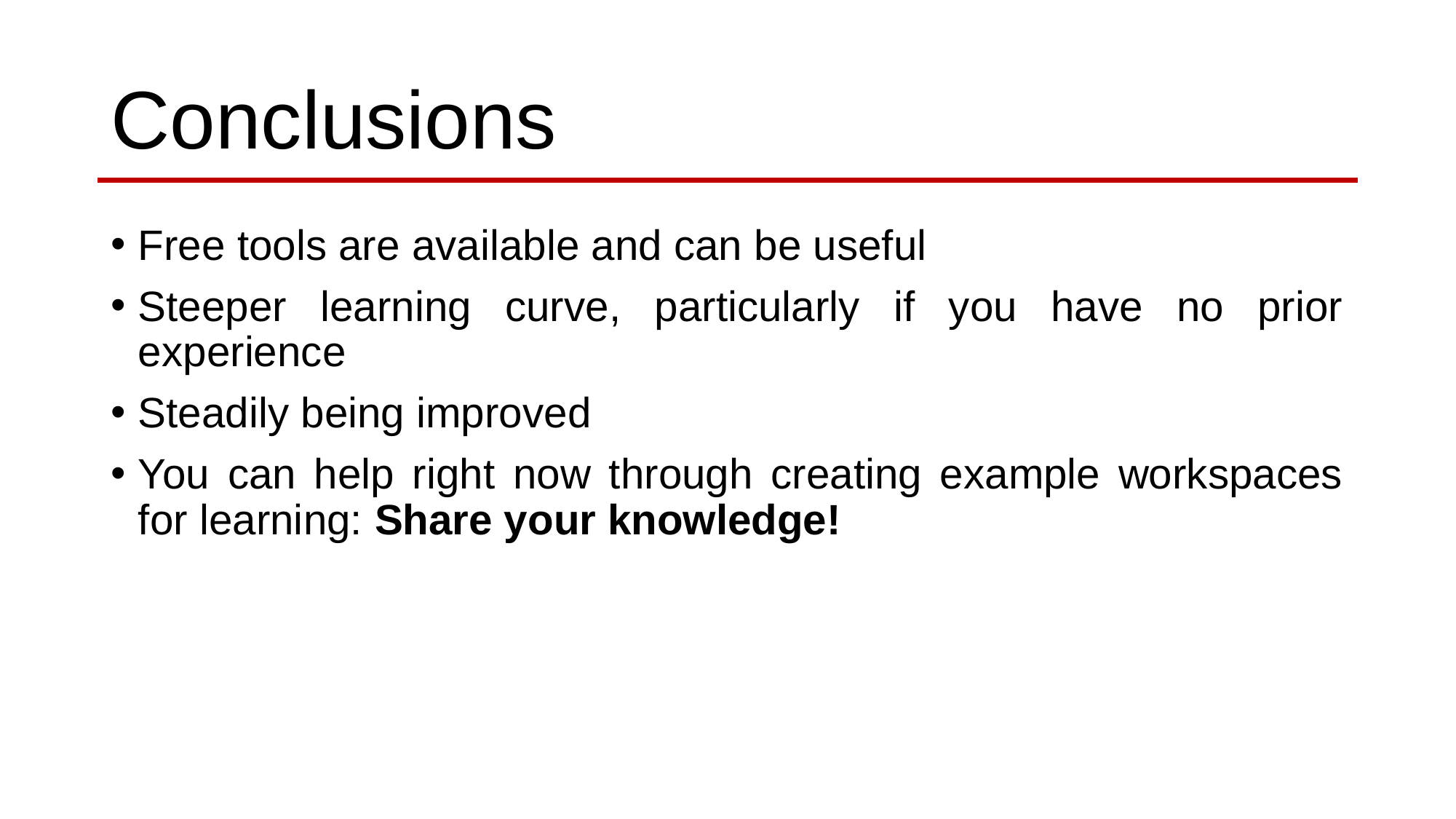

# Conclusions
Free tools are available and can be useful
Steeper learning curve, particularly if you have no prior experience
Steadily being improved
You can help right now through creating example workspaces for learning: Share your knowledge!